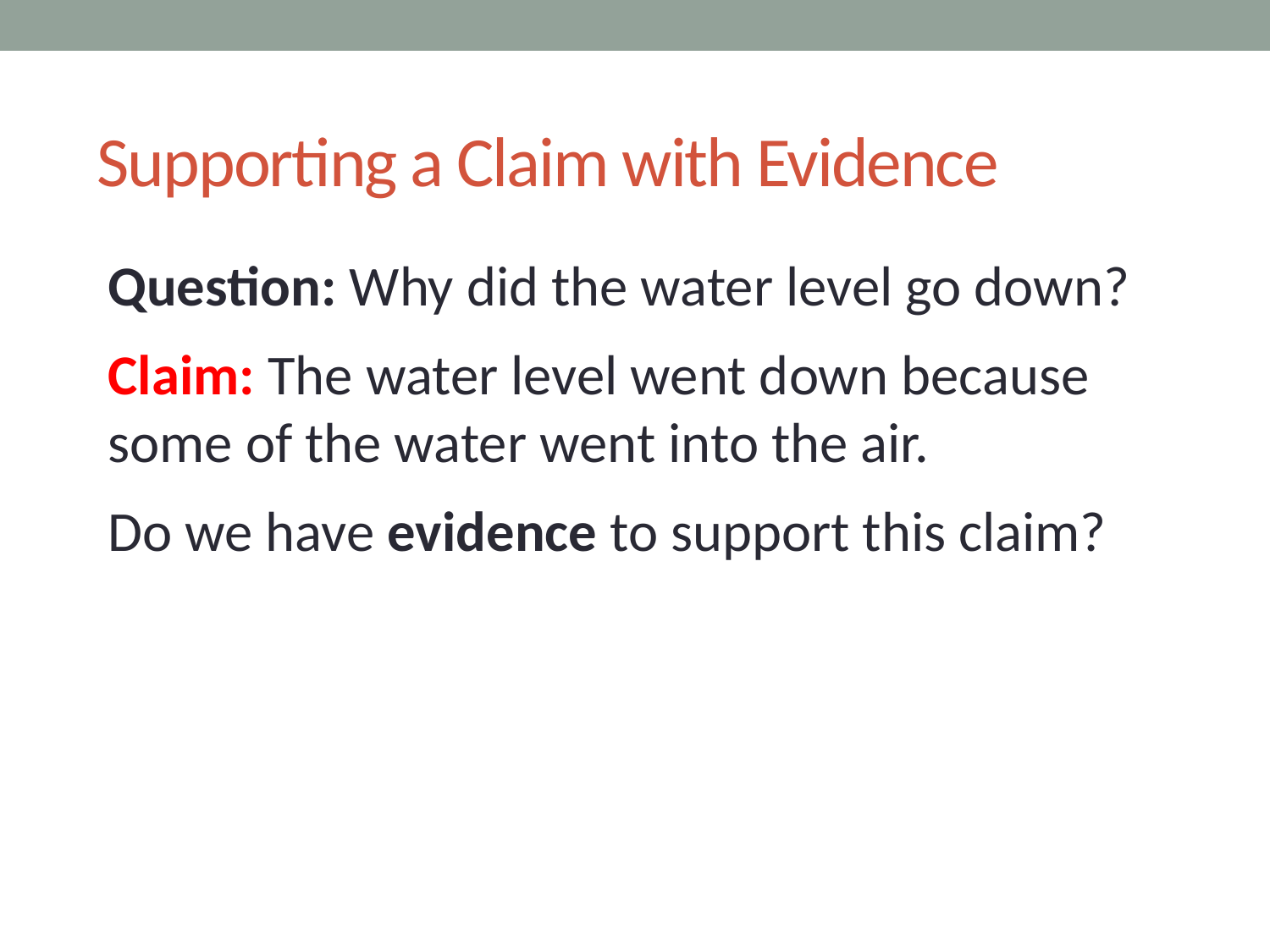

# Supporting a Claim with Evidence
Question: Why did the water level go down?
Claim: The water level went down because some of the water went into the air.
Do we have evidence to support this claim?